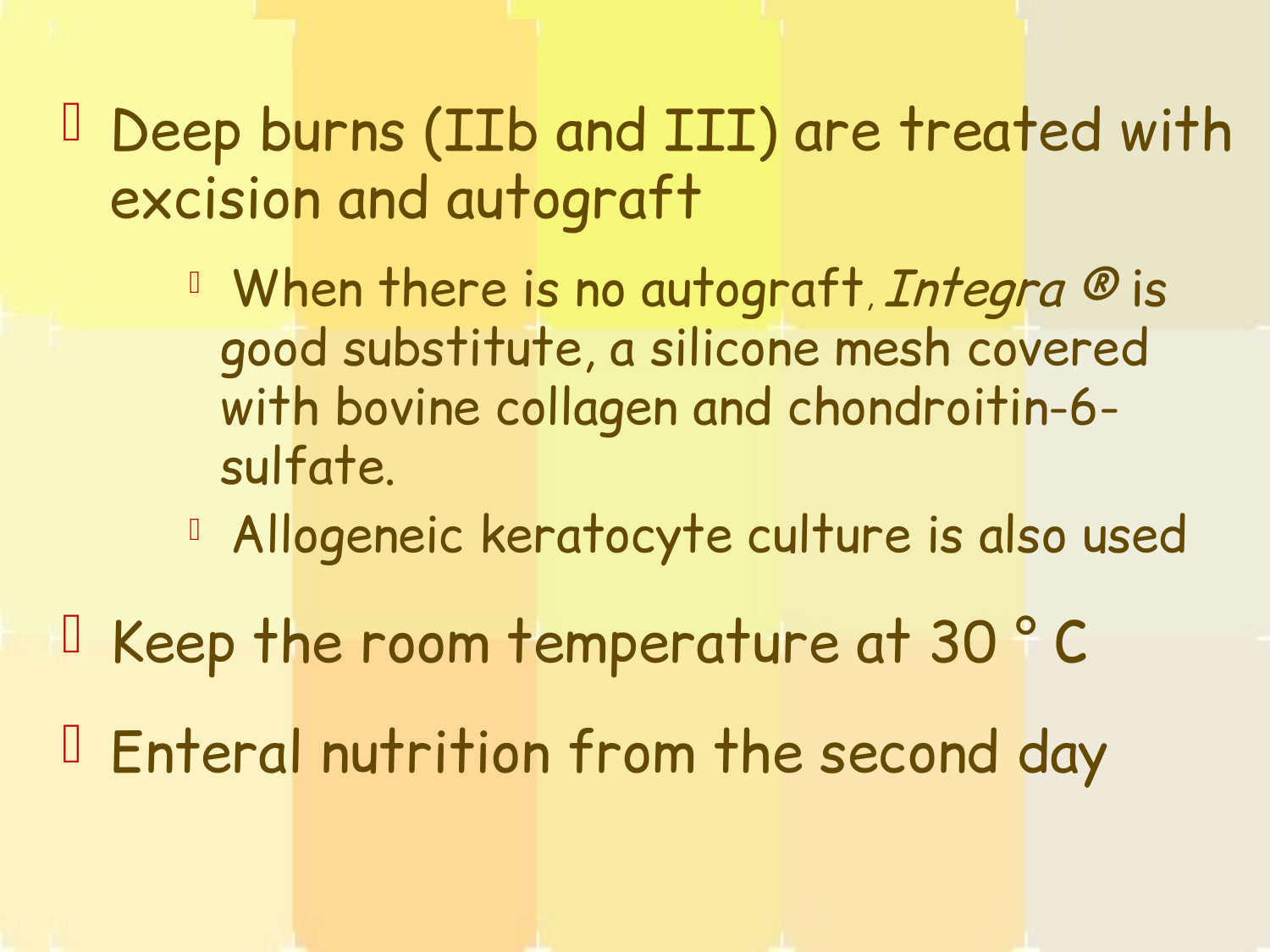

Deep burns (IIb and III) are treated with excision and autograft

 When there is no autograft, Integra ® is good substitute, a silicone mesh covered with bovine collagen and chondroitin-6-sulfate.
 Allogeneic keratocyte culture is also used

Keep the room temperature at 30 ° C

Enteral nutrition from the second day

#